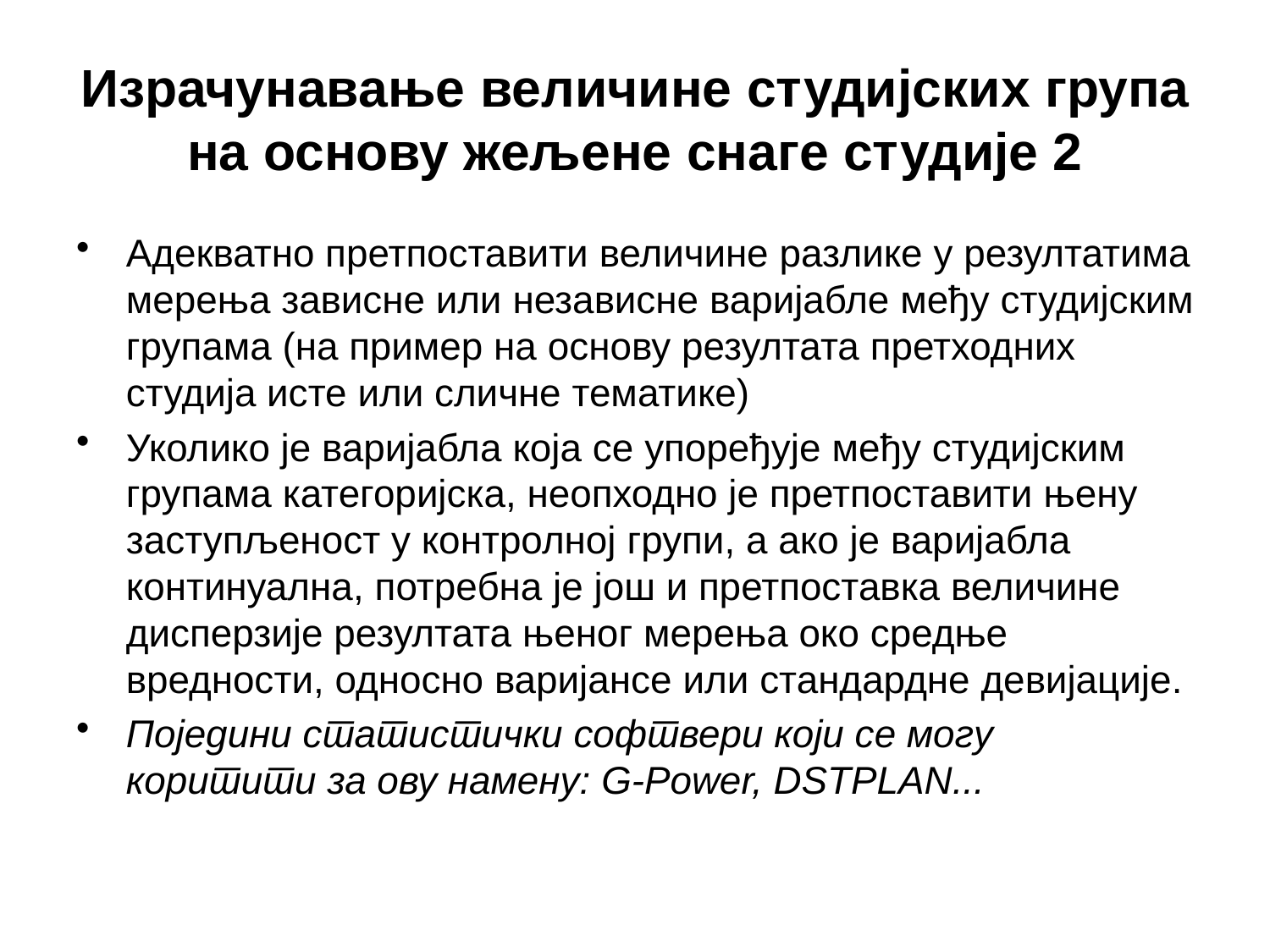

# Израчунавање величине студијских група на основу жељене снаге студије 2
Адекватно претпоставити величине разлике у резултатима мерења зависне или независне варијабле међу студијским групама (на пример на основу резултата претходних студија исте или сличне тематике)
Уколико је варијабла која се упоређује међу студијским групама категоријска, неопходно је претпоставити њену заступљеност у контролној групи, а ако је варијабла континуална, потребна је још и претпоставка величине дисперзије резултата њеног мерења око средње вредности, односно варијансе или стандардне девијације.
Поједини статистички софтвери који се могу коритити за ову намену: G-Power, DSTPLAN...